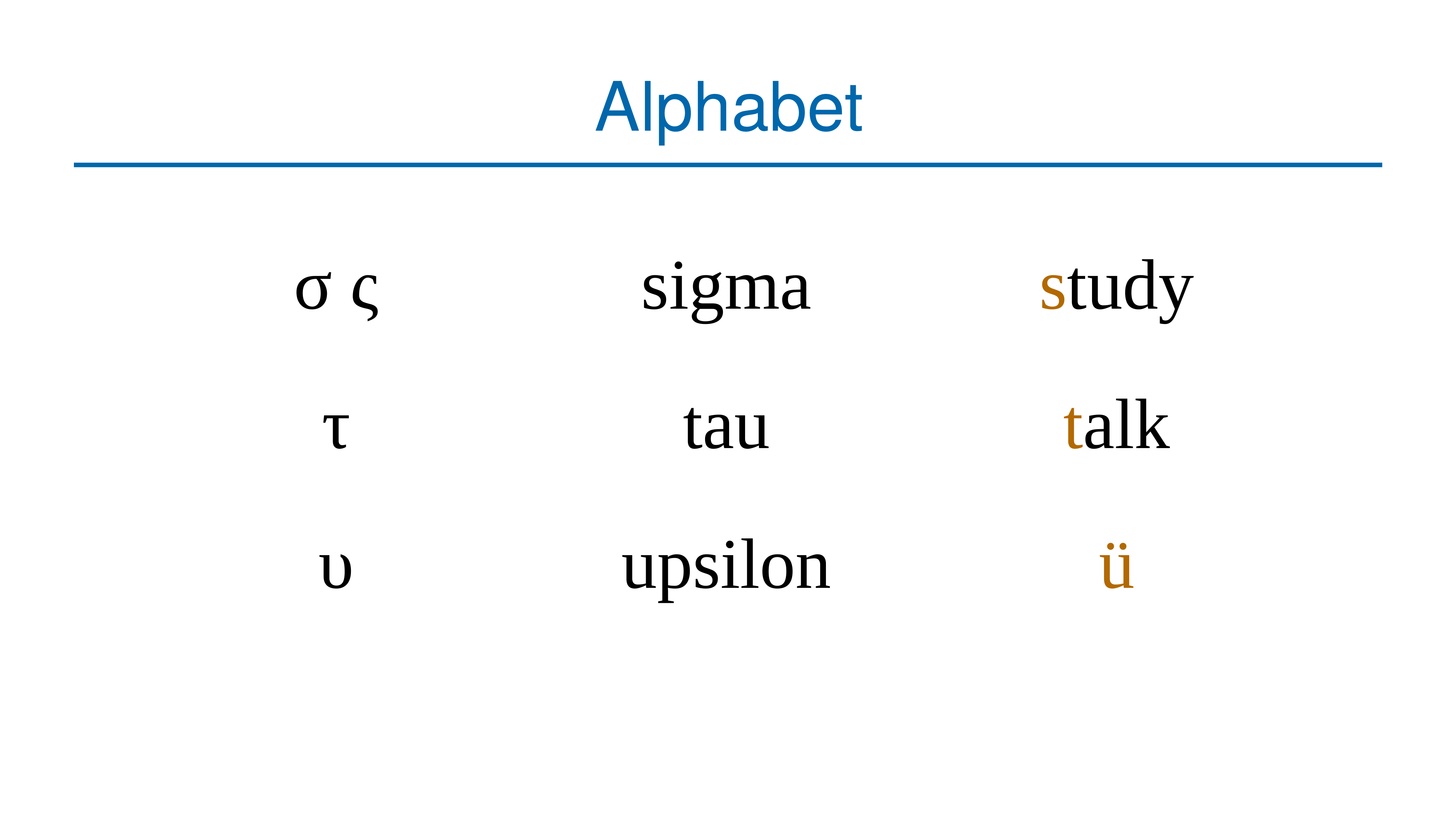

# Alphabet
| σ ς | sigma | study |
| --- | --- | --- |
| τ | tau | talk |
| υ | upsilon | ü |